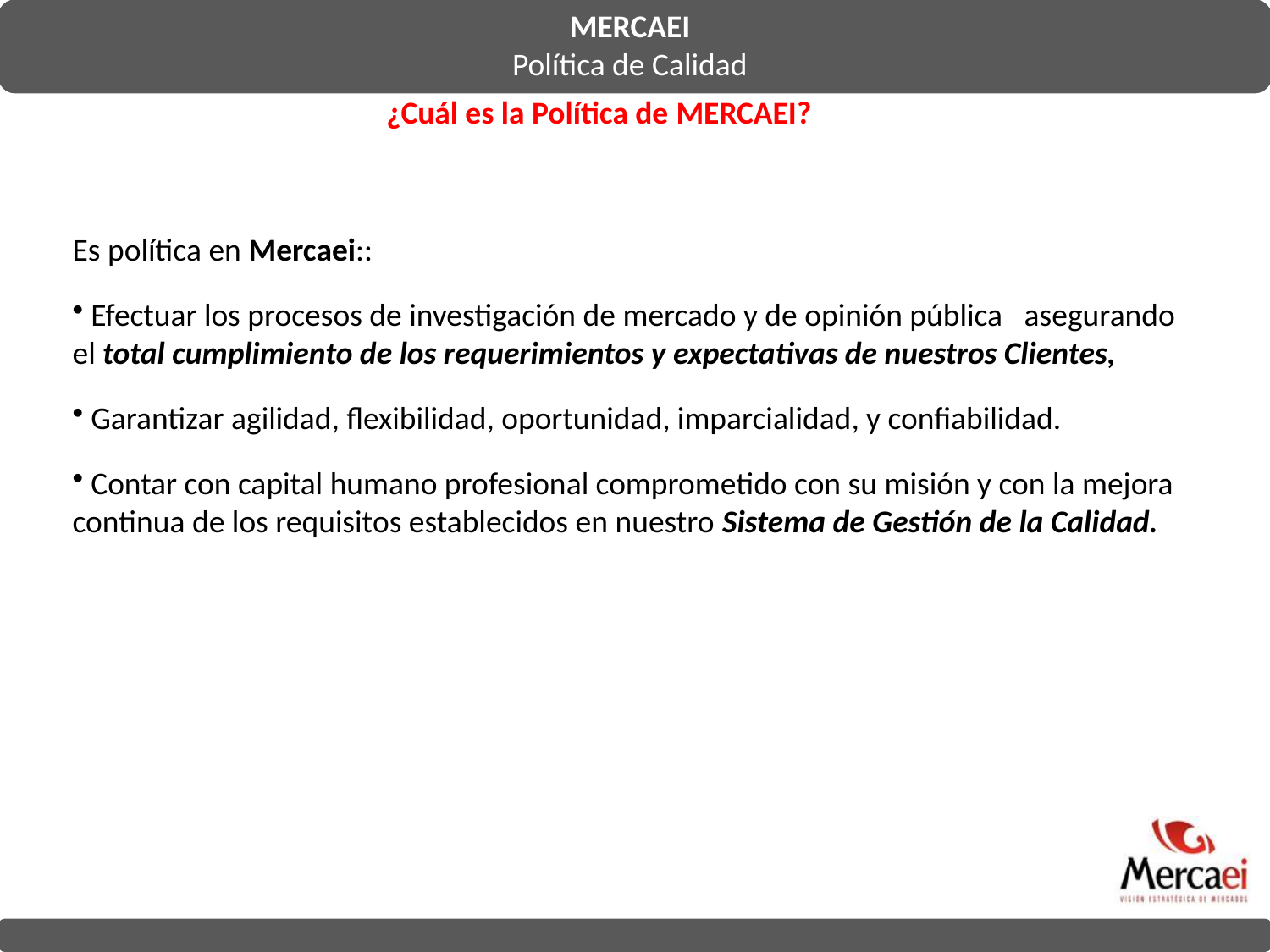

MERCAEI
Política de Calidad
¿Cuál es la Política de Mercaei?

Es política en Mercaei::
 Efectuar los procesos de investigación de mercado y de opinión pública   asegurando el total cumplimiento de los requerimientos y expectativas de nuestros Clientes,
 Garantizar agilidad, flexibilidad, oportunidad, imparcialidad, y confiabilidad.
 Contar con capital humano profesional comprometido con su misión y con la mejora continua de los requisitos establecidos en nuestro Sistema de Gestión de la Calidad.